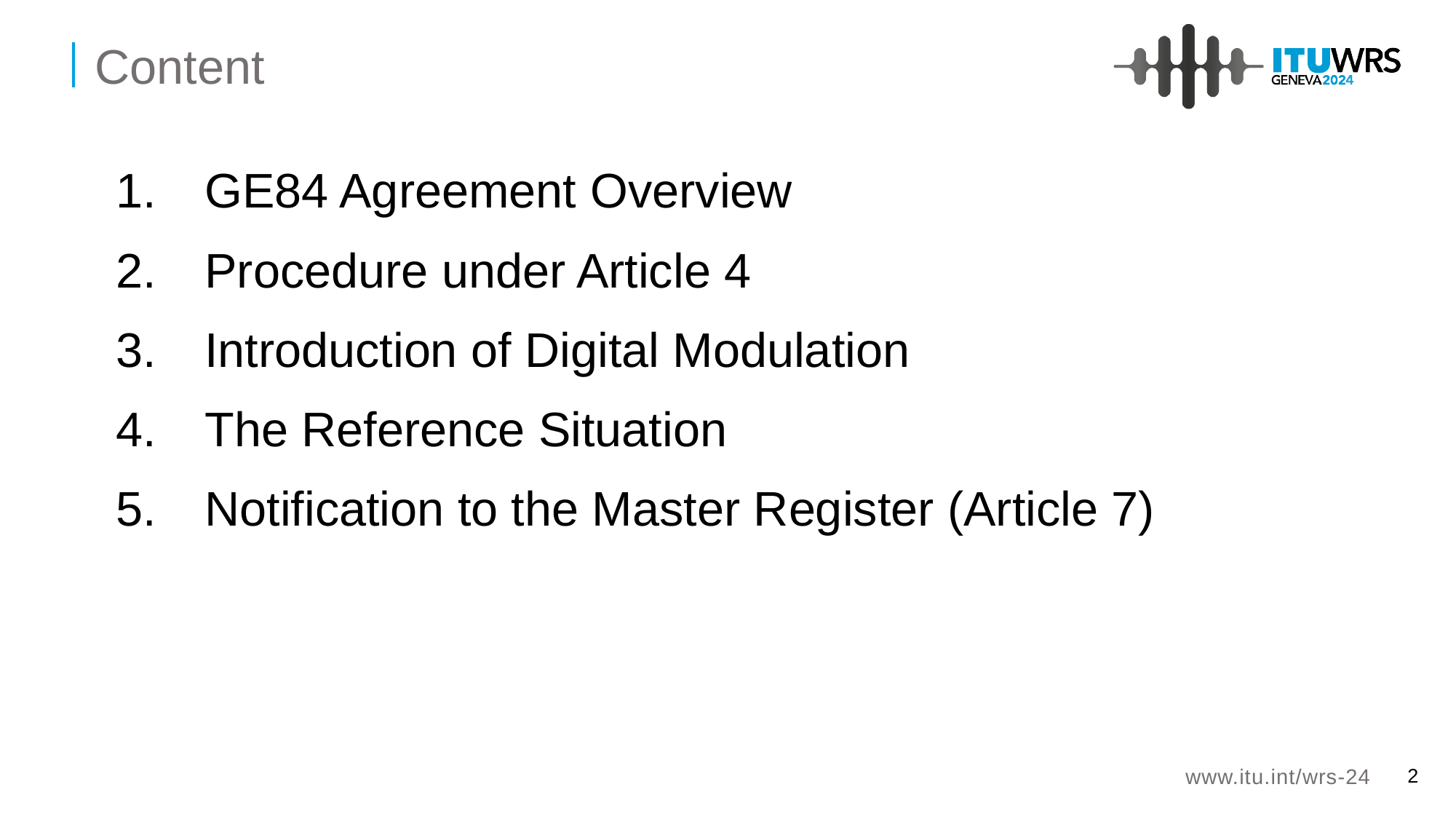

Content
GE84 Agreement Overview
Procedure under Article 4
Introduction of Digital Modulation
The Reference Situation
Notification to the Master Register (Article 7)